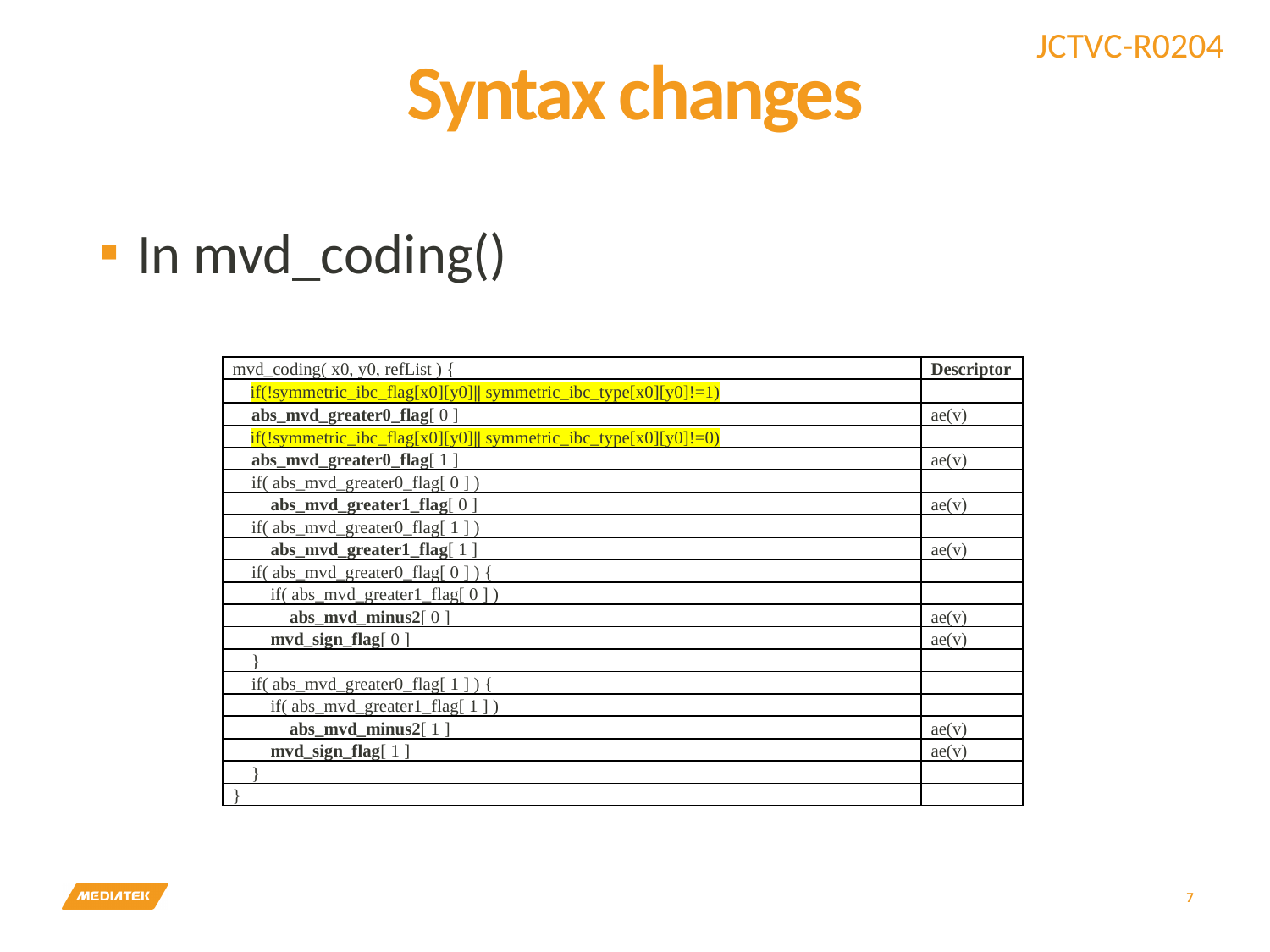

# Syntax changes

In mvd_coding()

| mvd\_coding( x0, y0, refList ) { | Descriptor |
| --- | --- |
| if(!symmetric\_ibc\_flag[x0][y0]|| symmetric\_ibc\_type[x0][y0]!=1) |  |
| abs\_mvd\_greater0\_flag[ 0 ] | ae(v) |
| if(!symmetric\_ibc\_flag[x0][y0]|| symmetric\_ibc\_type[x0][y0]!=0) |  |
| abs\_mvd\_greater0\_flag[ 1 ] | ae(v) |
| if( abs\_mvd\_greater0\_flag[ 0 ] ) |  |
| abs\_mvd\_greater1\_flag[ 0 ] | ae(v) |
| if( abs\_mvd\_greater0\_flag[ 1 ] ) |  |
| abs\_mvd\_greater1\_flag[ 1 ] | ae(v) |
| if( abs\_mvd\_greater0\_flag[ 0 ] ) { |  |
| if( abs\_mvd\_greater1\_flag[ 0 ] ) |  |
| abs\_mvd\_minus2[ 0 ] | ae(v) |
| mvd\_sign\_flag[ 0 ] | ae(v) |
| } |  |
| if( abs\_mvd\_greater0\_flag[ 1 ] ) { |  |
| if( abs\_mvd\_greater1\_flag[ 1 ] ) |  |
| abs\_mvd\_minus2[ 1 ] | ae(v) |
| mvd\_sign\_flag[ 1 ] | ae(v) |
| } |  |
| } |  |
7